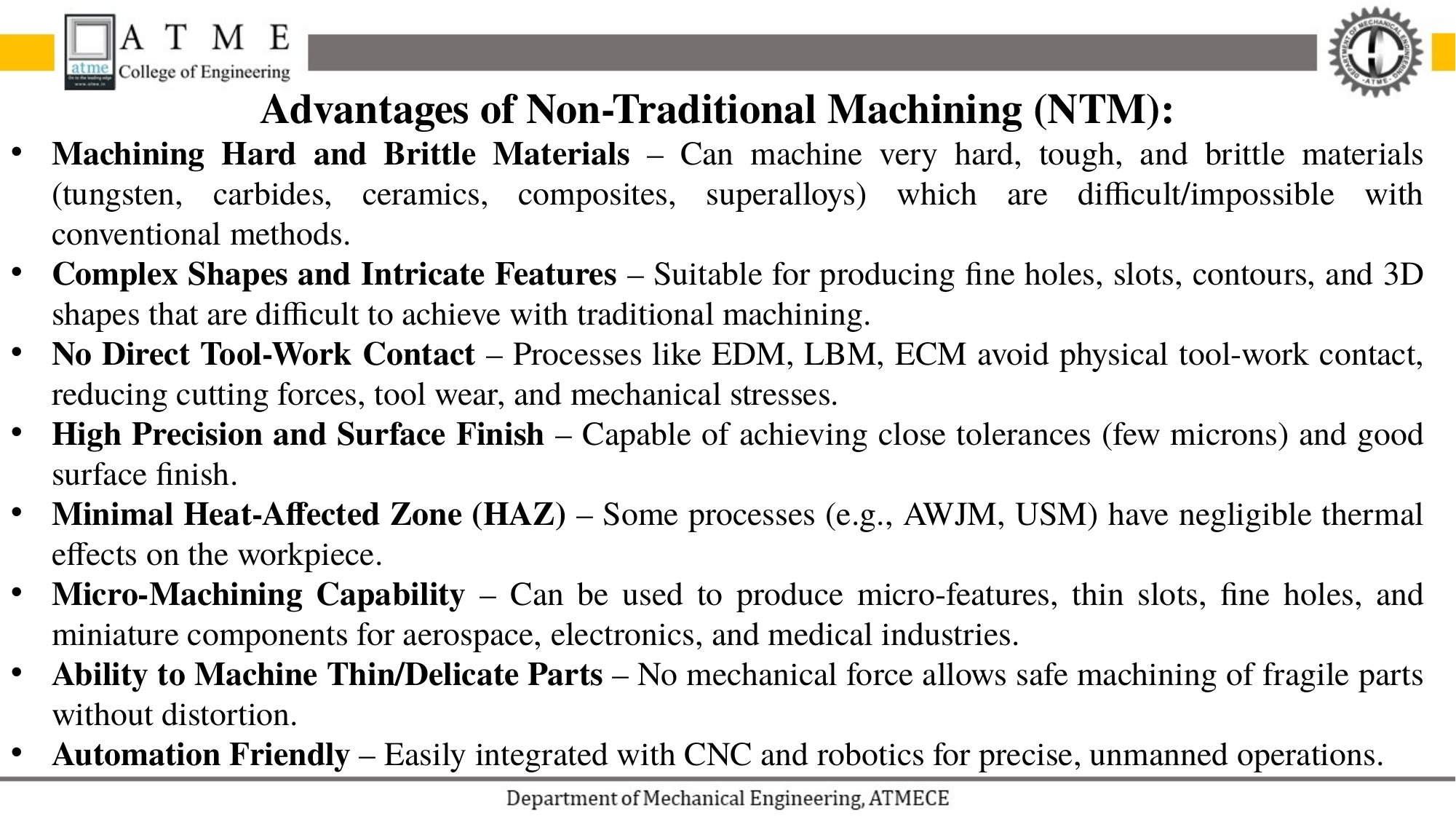

Advantages of Non-Traditional Machining (NTM):
Machining Hard and Brittle Materials – Can machine very hard, tough, and brittle materials (tungsten, carbides, ceramics, composites, superalloys) which are difficult/impossible with conventional methods.
Complex Shapes and Intricate Features – Suitable for producing fine holes, slots, contours, and 3D shapes that are difficult to achieve with traditional machining.
No Direct Tool-Work Contact – Processes like EDM, LBM, ECM avoid physical tool-work contact, reducing cutting forces, tool wear, and mechanical stresses.
High Precision and Surface Finish – Capable of achieving close tolerances (few microns) and good surface finish.
Minimal Heat-Affected Zone (HAZ) – Some processes (e.g., AWJM, USM) have negligible thermal effects on the workpiece.
Micro-Machining Capability – Can be used to produce micro-features, thin slots, fine holes, and miniature components for aerospace, electronics, and medical industries.
Ability to Machine Thin/Delicate Parts – No mechanical force allows safe machining of fragile parts without distortion.
Automation Friendly – Easily integrated with CNC and robotics for precise, unmanned operations.